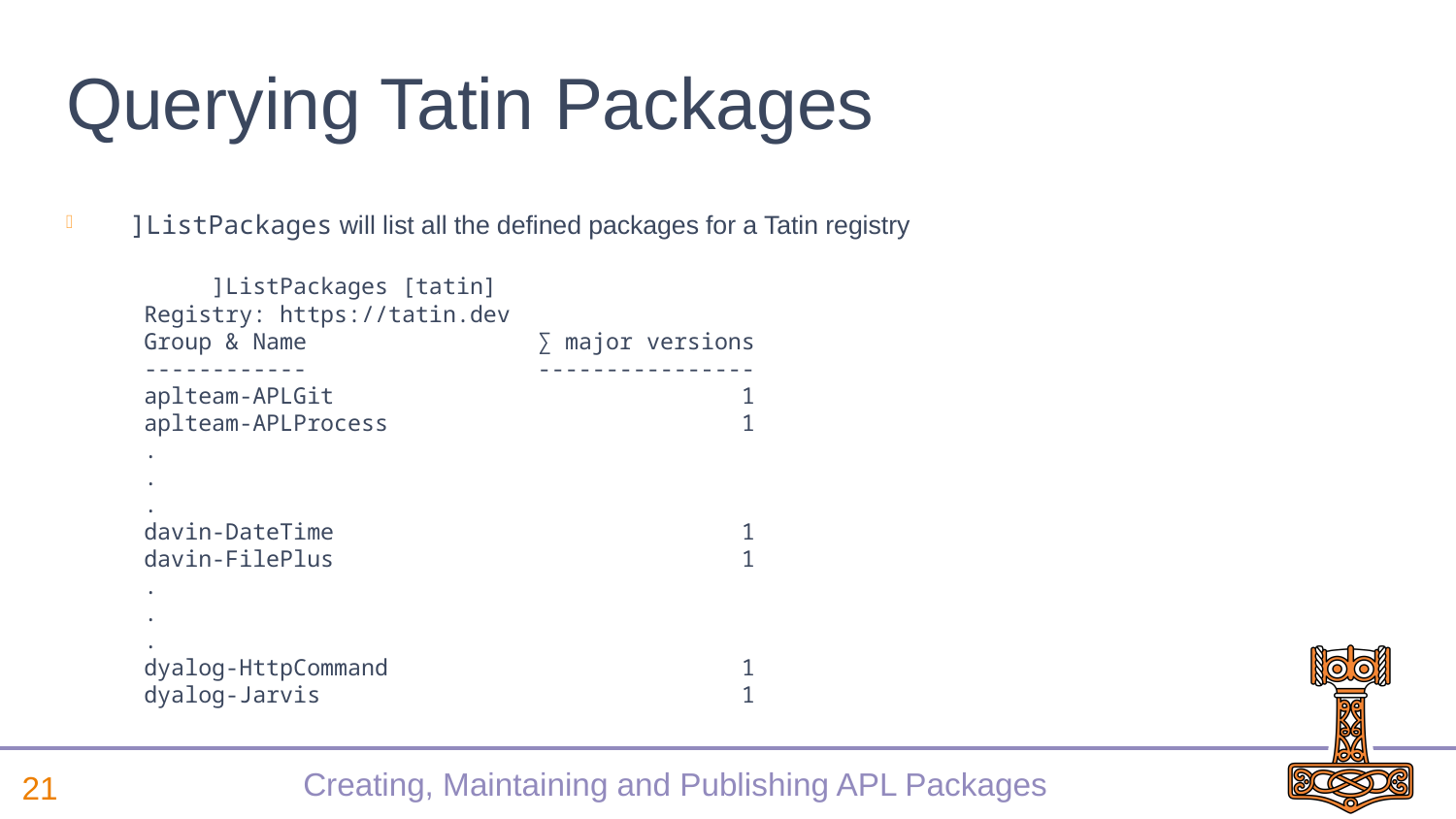

# Querying Tatin Packages
]ListPackages will list all the defined packages for a Tatin registry
      ]ListPackages [tatin]
 Registry: https://tatin.dev
 Group & Name                 ∑ major versions
 ------------                 ----------------
 aplteam-APLGit                              1
 aplteam-APLProcess                          1
 .
 .
 .
 davin-DateTime                              1
 davin-FilePlus                              1
 .
 .
 .
 dyalog-HttpCommand                          1
 dyalog-Jarvis                               1